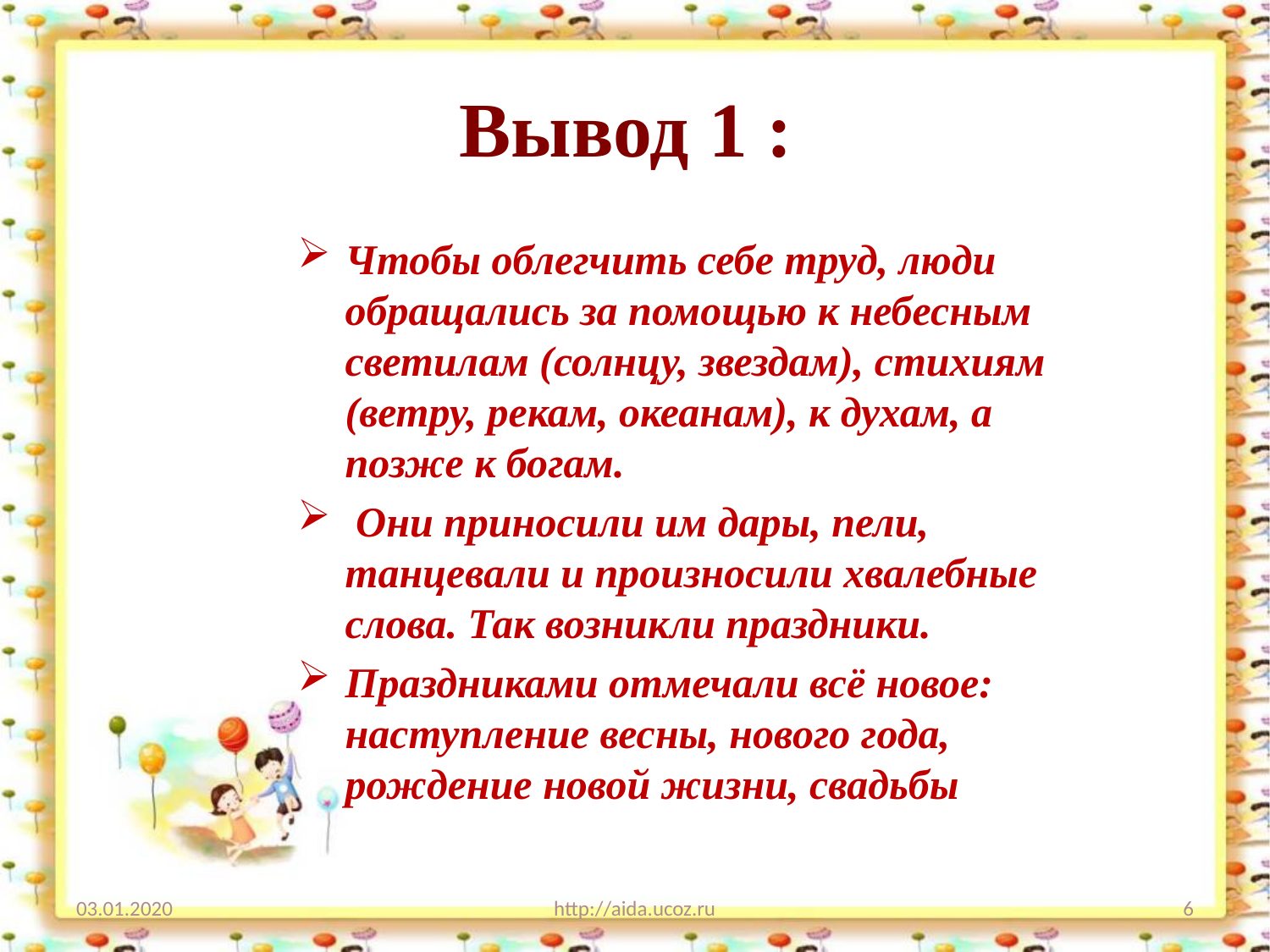

# Вывод 1 :
Чтобы облегчить себе труд, люди обращались за помощью к небесным светилам (солнцу, звездам), стихиям (ветру, рекам, океанам), к духам, а позже к богам.
 Они приносили им дары, пели, танцевали и произносили хвалебные слова. Так возникли праздники.
Праздниками отмечали всё новое: наступление весны, нового года, рождение новой жизни, свадьбы

03.01.2020
http://aida.ucoz.ru
6